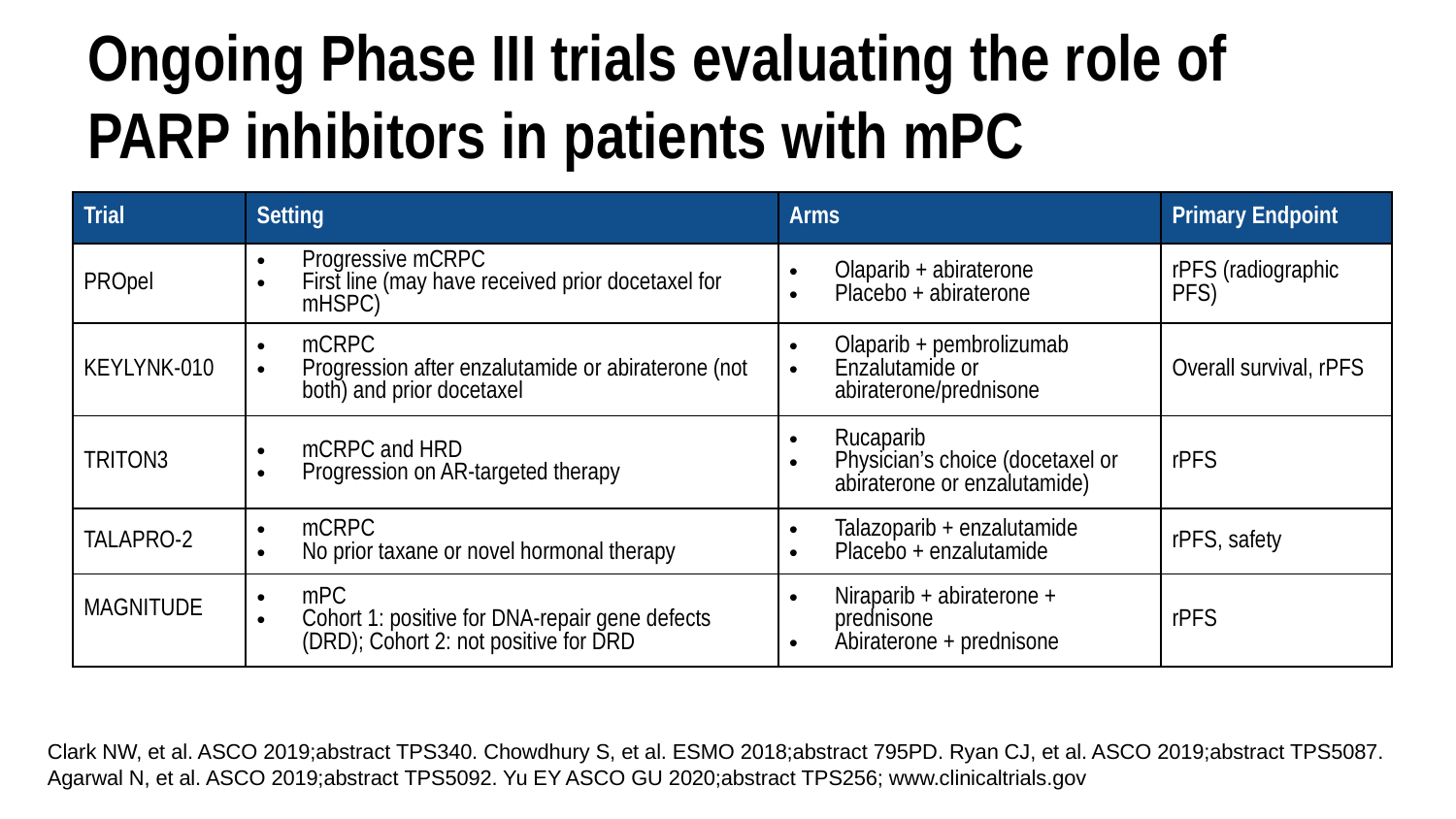

# Ongoing Phase III trials evaluating the role of PARP inhibitors in patients with mPC
| Trial | Setting | Arms | Primary Endpoint |
| --- | --- | --- | --- |
| PROpel | Progressive mCRPC First line (may have received prior docetaxel for mHSPC) | Olaparib + abiraterone Placebo + abiraterone | rPFS (radiographic PFS) |
| KEYLYNK-010 | mCRPC Progression after enzalutamide or abiraterone (not both) and prior docetaxel | Olaparib + pembrolizumab Enzalutamide or abiraterone/prednisone | Overall survival, rPFS |
| TRITON3 | mCRPC and HRD Progression on AR-targeted therapy | Rucaparib Physician’s choice (docetaxel or abiraterone or enzalutamide) | rPFS |
| TALAPRO-2 | mCRPC No prior taxane or novel hormonal therapy | Talazoparib + enzalutamide Placebo + enzalutamide | rPFS, safety |
| MAGNITUDE | mPC Cohort 1: positive for DNA-repair gene defects (DRD); Cohort 2: not positive for DRD | Niraparib + abiraterone + prednisone Abiraterone + prednisone | rPFS |

Clark NW, et al. ASCO 2019;abstract TPS340. Chowdhury S, et al. ESMO 2018;abstract 795PD. Ryan CJ, et al. ASCO 2019;abstract TPS5087.
Agarwal N, et al. ASCO 2019;abstract TPS5092. Yu EY ASCO GU 2020;abstract TPS256; www.clinicaltrials.gov